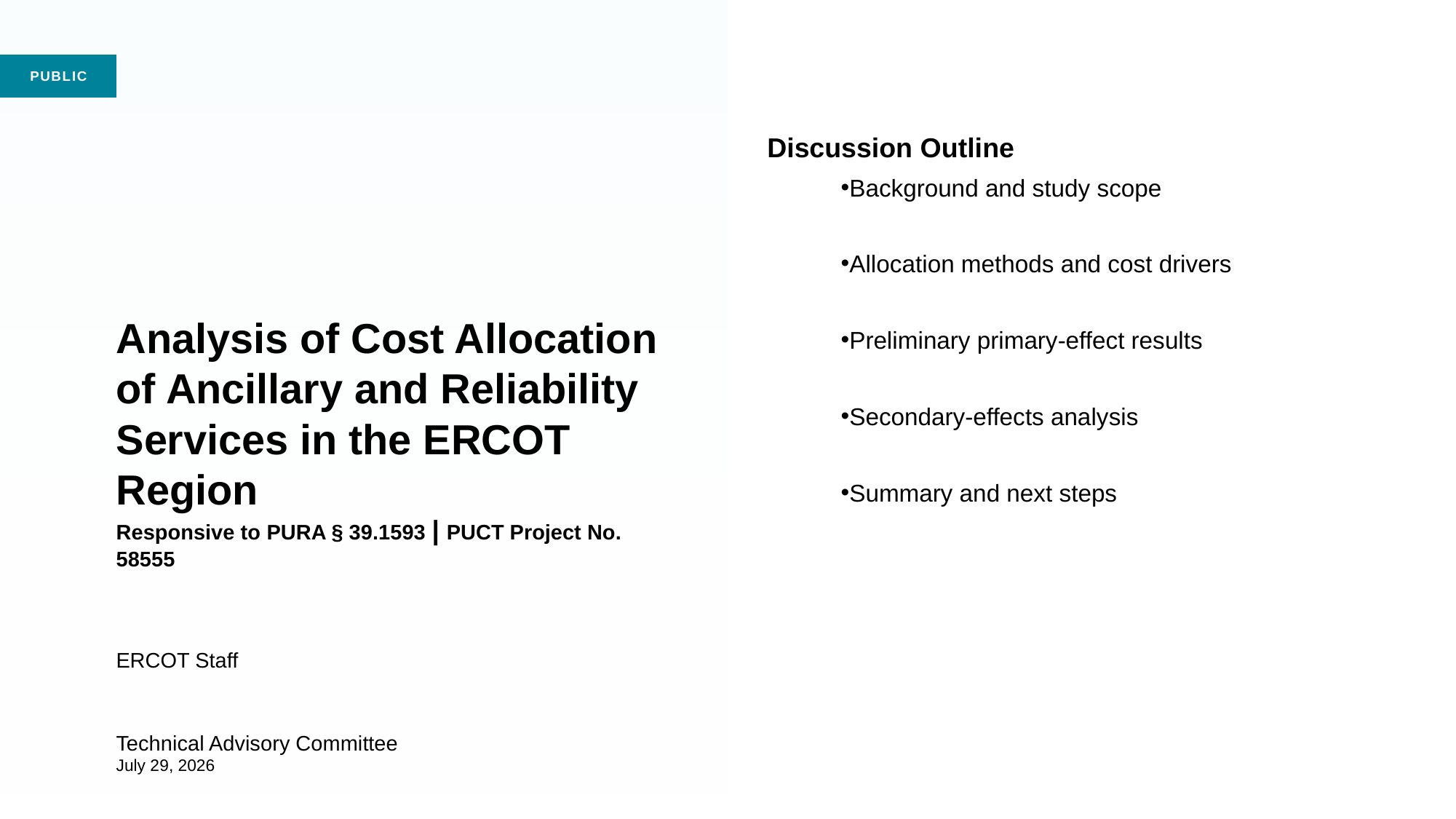

Discussion Outline
Background and study scope

Allocation methods and cost drivers

Preliminary primary-effect results

Secondary-effects analysis

Summary and next steps

# Analysis of Cost Allocation of Ancillary and Reliability Services in the ERCOT Region Responsive to PURA § 39.1593 | PUCT Project No. 58555 ERCOT Staff Technical Advisory Committee July 29, 2026